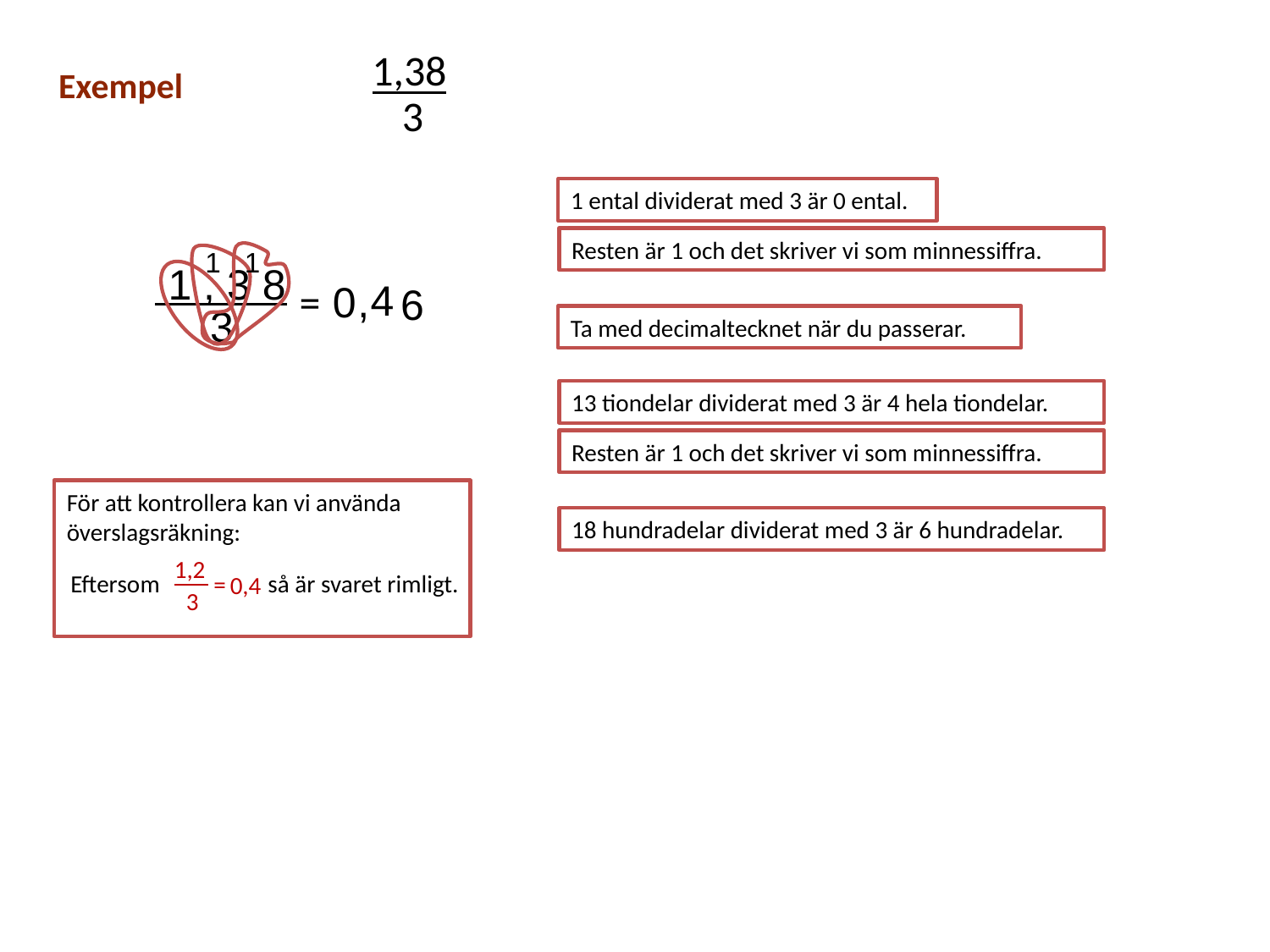

1,38
3
Exempel
1 ental dividerat med 3 är 0 ental.
Resten är 1 och det skriver vi som minnessiffra.
1
1

1 , 3 8

4
=
,
0
6
3
Ta med decimaltecknet när du passerar.
13 tiondelar dividerat med 3 är 4 hela tiondelar.
Resten är 1 och det skriver vi som minnessiffra.
För att kontrollera kan vi använda överslagsräkning:

1,2
3
=
0,4
så är svaret rimligt.
Eftersom
18 hundradelar dividerat med 3 är 6 hundradelar.